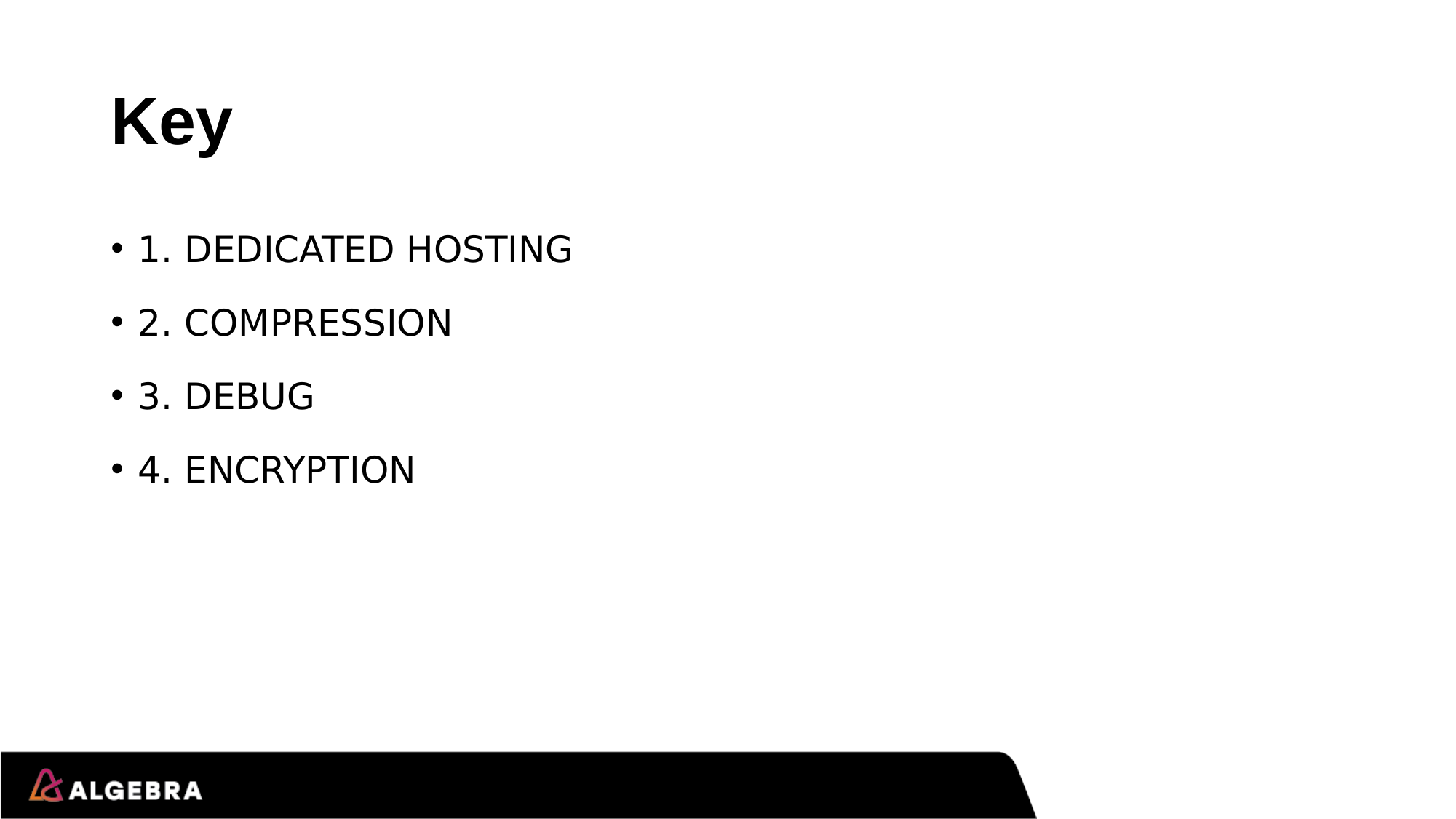

# Key
1. DEDICATED HOSTING
2. COMPRESSION
3. DEBUG
4. ENCRYPTION